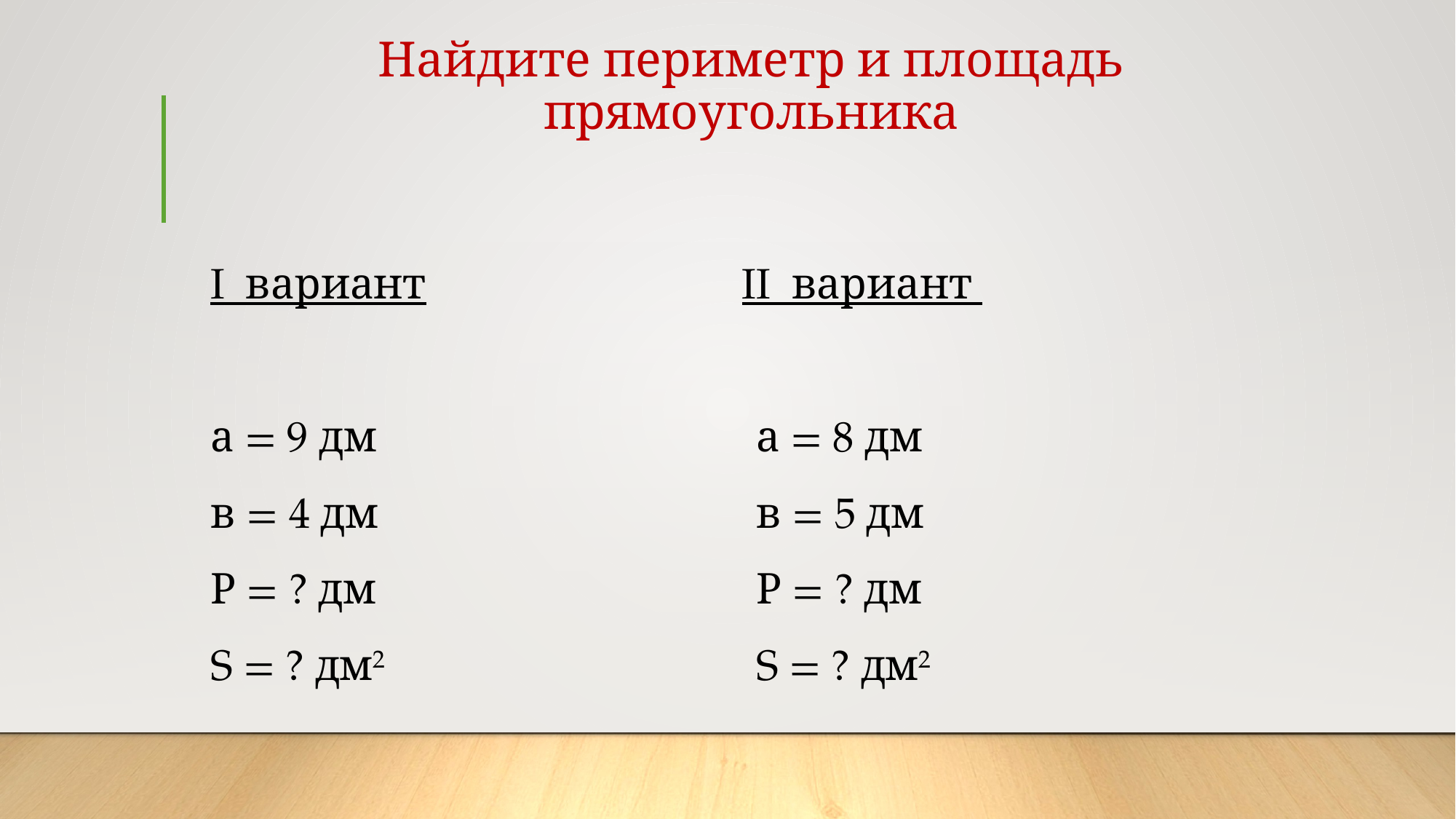

# Найдите периметр и площадь прямоугольника
I  вариант			         II  вариант

а = 9 дм				а = 8 дм
в = 4 дм				в = 5 дм
Р = ? дм  				Р = ? дм
S = ? дм2  				S = ? дм2